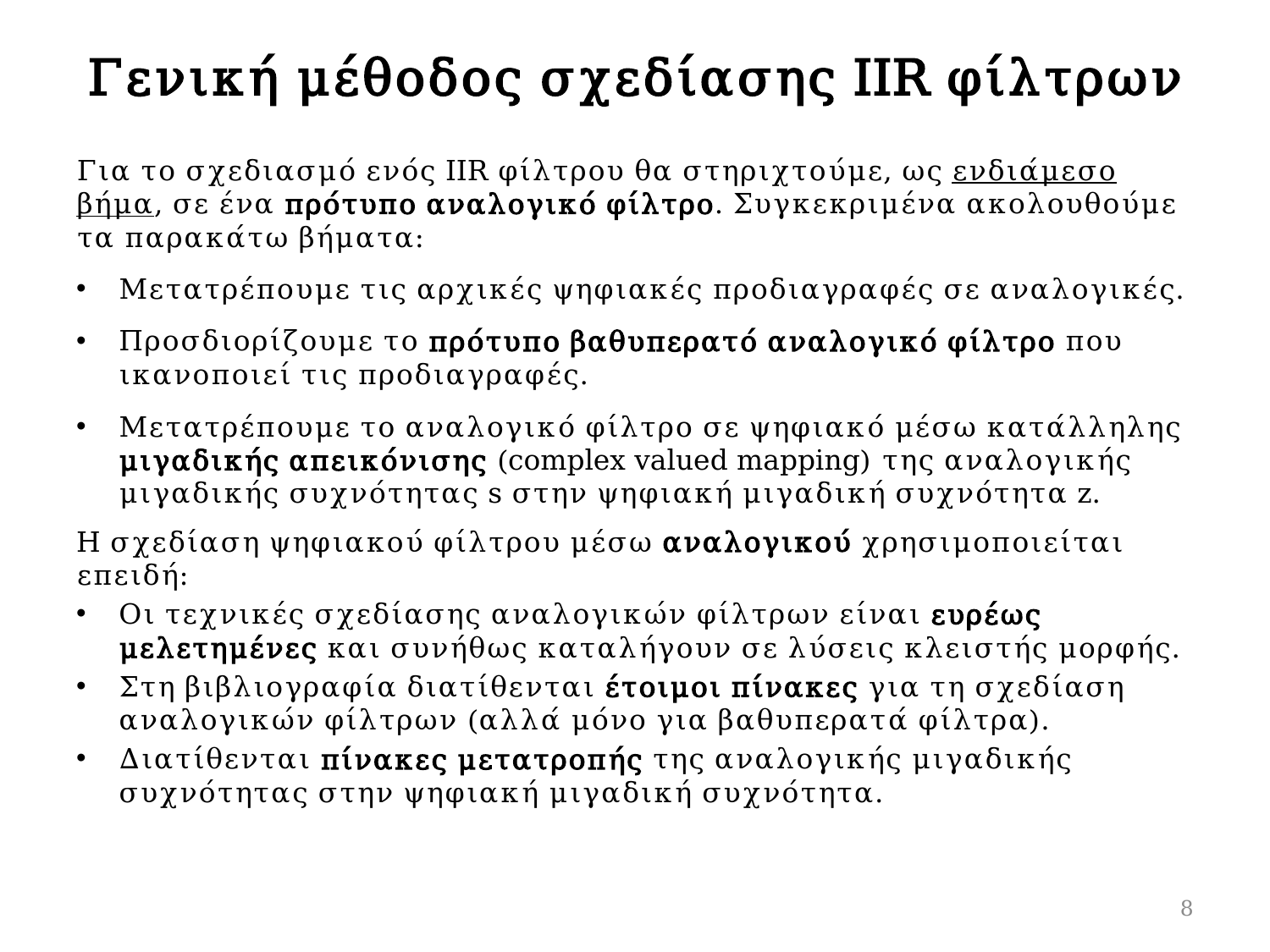

# Γενική μέθοδος σχεδίασης IIR φίλτρων
Για το σχεδιασμό ενός IIR φίλτρου θα στηριχτούμε, ως ενδιάμεσο βήμα, σε ένα πρότυπο αναλογικό φίλτρο. Συγκεκριμένα ακολουθούμε τα παρακάτω βήματα:
Μετατρέπουμε τις αρχικές ψηφιακές προδιαγραφές σε αναλογικές.
Προσδιορίζουμε το πρότυπο βαθυπερατό αναλογικό φίλτρο που ικανοποιεί τις προδιαγραφές.
Μετατρέπουμε το αναλογικό φίλτρο σε ψηφιακό μέσω κατάλληλης μιγαδικής απεικόνισης (complex valued mapping) της αναλογικής μιγαδικής συχνότητας s στην ψηφιακή μιγαδική συχνότητα z.
H σχεδίαση ψηφιακού φίλτρου μέσω αναλογικού χρησιμοποιείται επειδή:
Οι τεχνικές σχεδίασης αναλογικών φίλτρων είναι ευρέως μελετημένες και συνήθως καταλήγουν σε λύσεις κλειστής μορφής.
Στη βιβλιογραφία διατίθενται έτοιμοι πίνακες για τη σχεδίαση αναλογικών φίλτρων (αλλά μόνο για βαθυπερατά φίλτρα).
Διατίθενται πίνακες μετατροπής της αναλογικής μιγαδικής συχνότητας στην ψηφιακή μιγαδική συχνότητα.
8